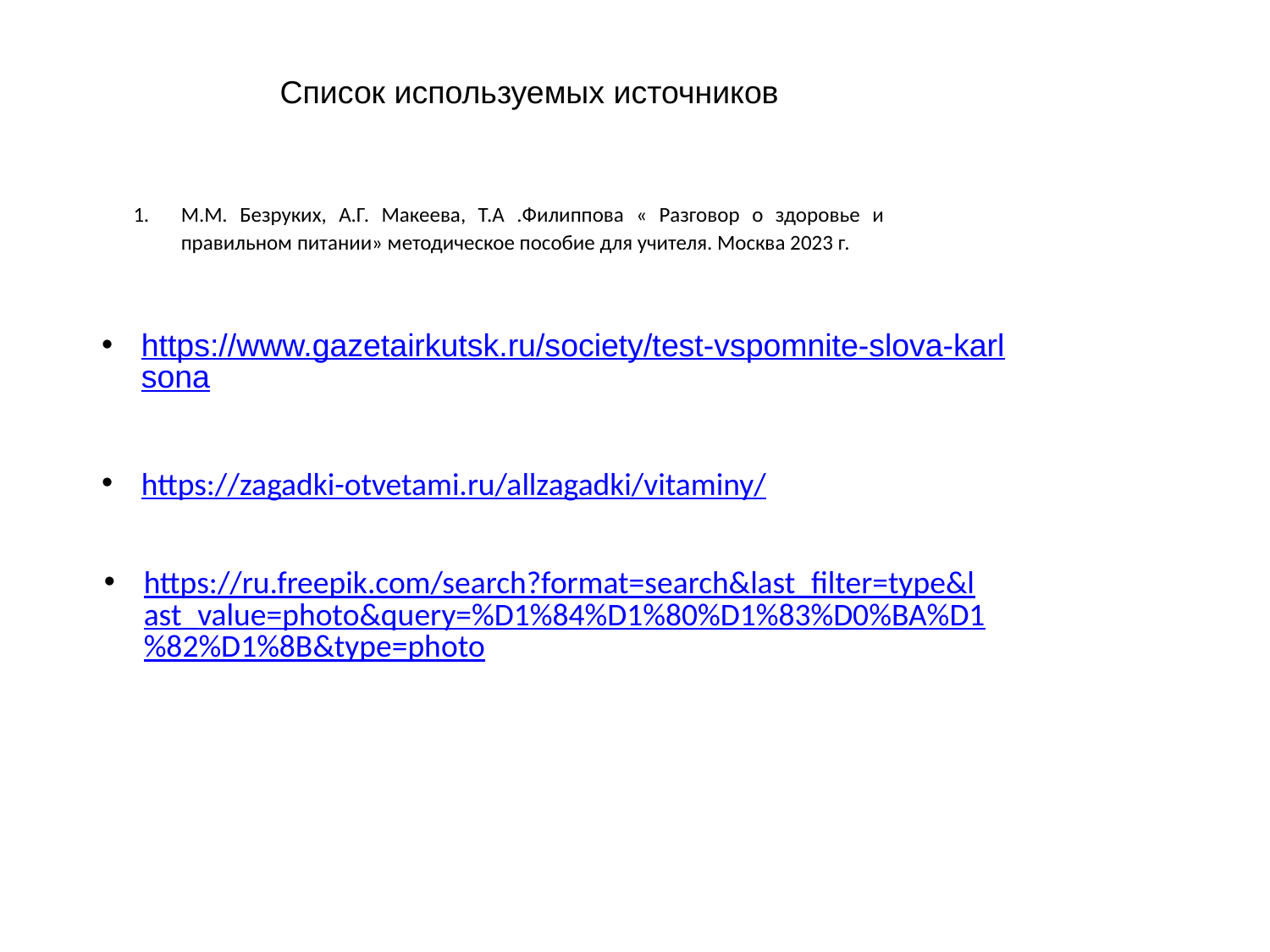

Список используемых источников
М.М. Безруких, А.Г. Макеева, Т.А .Филиппова « Разговор о здоровье и правильном питании» методическое пособие для учителя. Москва 2023 г.
https://www.gazetairkutsk.ru/society/test-vspomnite-slova-karlsona

https://zagadki-otvetami.ru/allzagadki/vitaminy/
https://ru.freepik.com/search?format=search&last_filter=type&last_value=photo&query=%D1%84%D1%80%D1%83%D0%BA%D1%82%D1%8B&type=photo